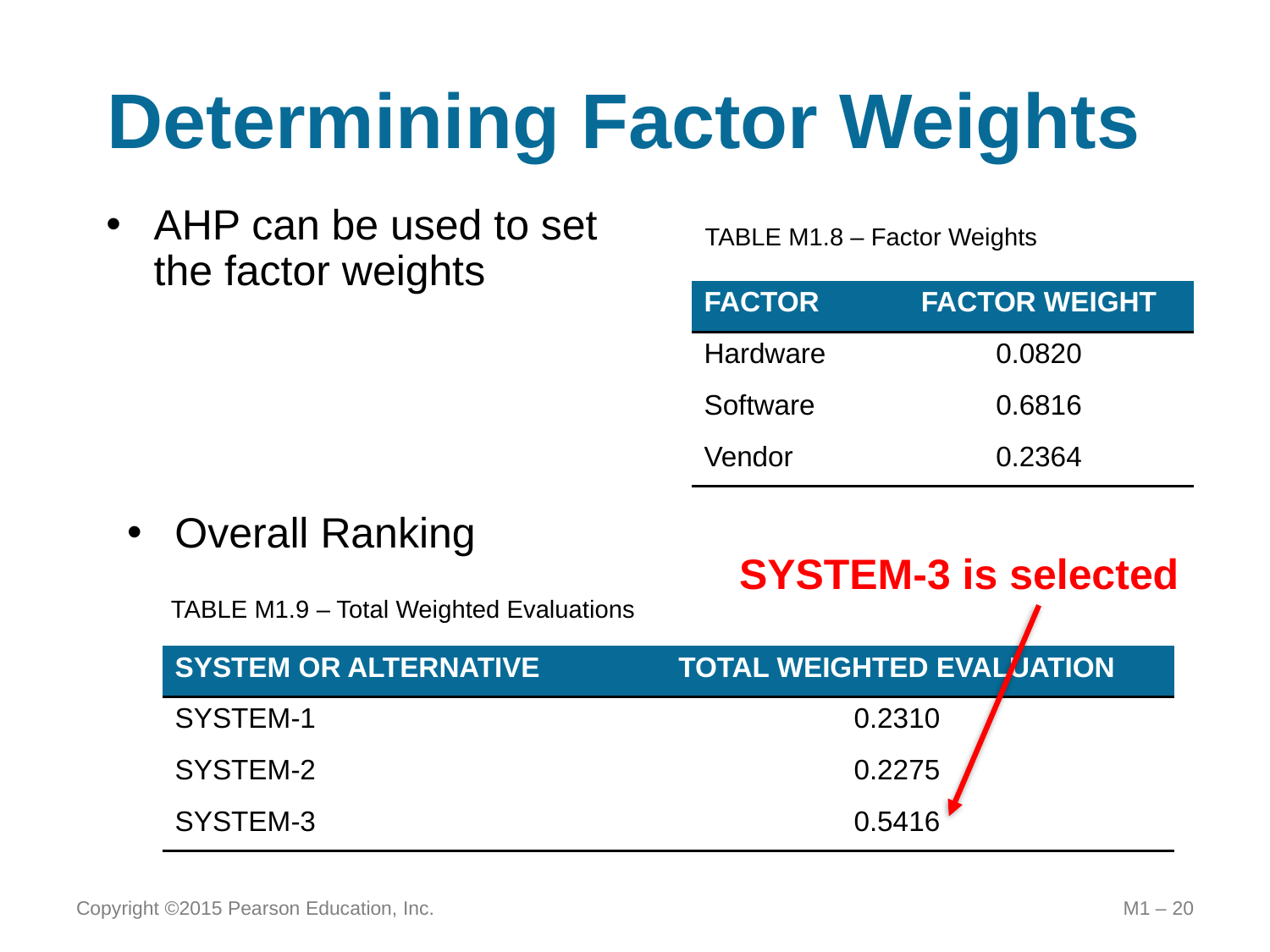

# Determining Factor Weights
AHP can be used to set the factor weights
TABLE M1.8 – Factor Weights
| FACTOR | FACTOR WEIGHT |
| --- | --- |
| Hardware | 0.0820 |
| Software | 0.6816 |
| Vendor | 0.2364 |
Overall Ranking
SYSTEM-3 is selected
TABLE M1.9 – Total Weighted Evaluations
| SYSTEM OR ALTERNATIVE | TOTAL WEIGHTED EVALUATION |
| --- | --- |
| SYSTEM-1 | 0.2310 |
| SYSTEM-2 | 0.2275 |
| SYSTEM-3 | 0.5416 |
Copyright ©2015 Pearson Education, Inc.
M1 – 20